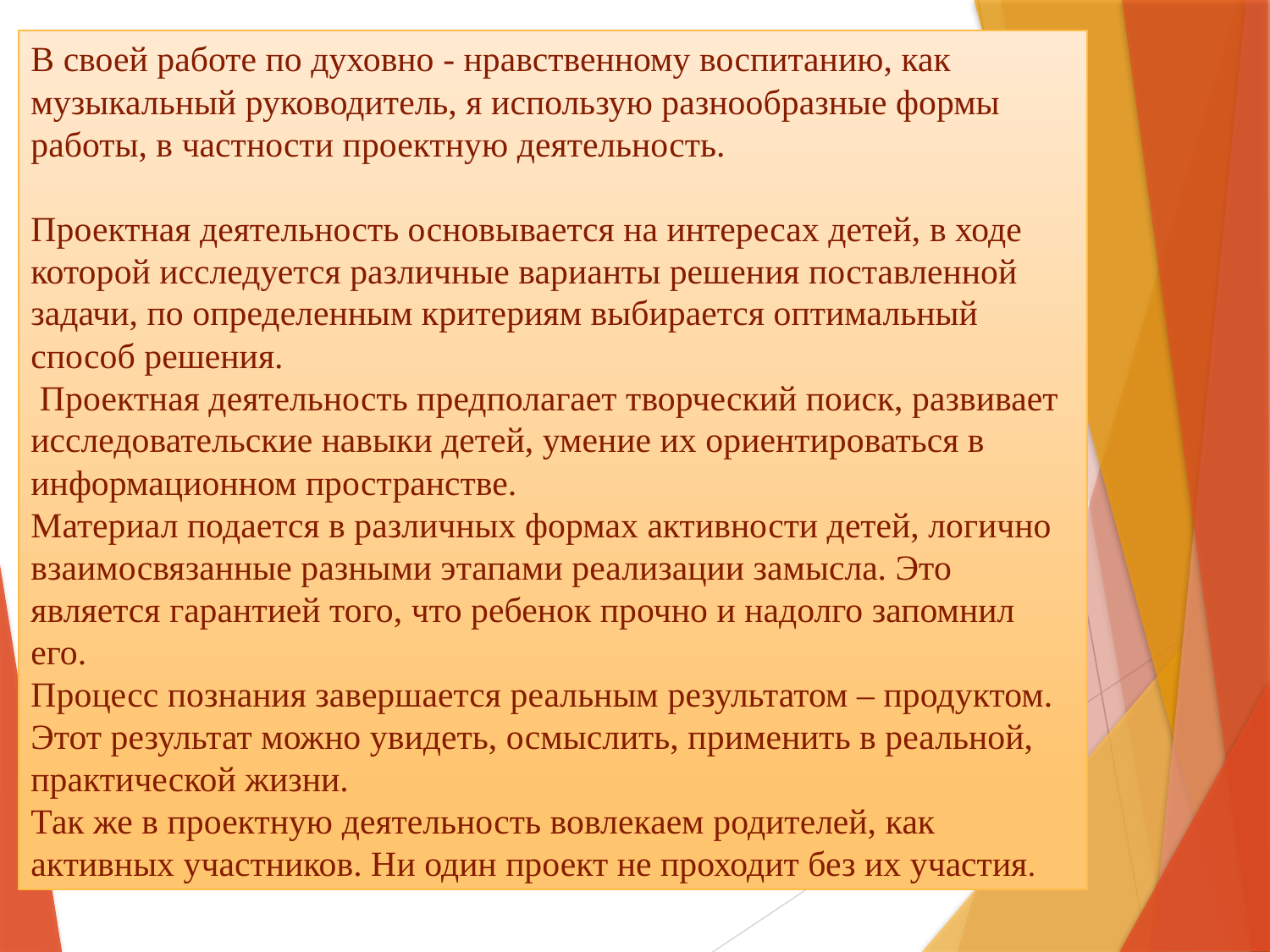

В своей работе по духовно - нравственному воспитанию, как музыкальный руководитель, я использую разнообразные формы работы, в частности проектную деятельность.

Проектная деятельность основывается на интересах детей, в ходе которой исследуется различные варианты решения поставленной задачи, по определенным критериям выбирается оптимальный способ решения.
 Проектная деятельность предполагает творческий поиск, развивает исследовательские навыки детей, умение их ориентироваться в информационном пространстве.
Материал подается в различных формах активности детей, логично взаимосвязанные разными этапами реализации замысла. Это является гарантией того, что ребенок прочно и надолго запомнил его.
Процесс познания завершается реальным результатом – продуктом. Этот результат можно увидеть, осмыслить, применить в реальной, практической жизни.
Так же в проектную деятельность вовлекаем родителей, как активных участников. Ни один проект не проходит без их участия.